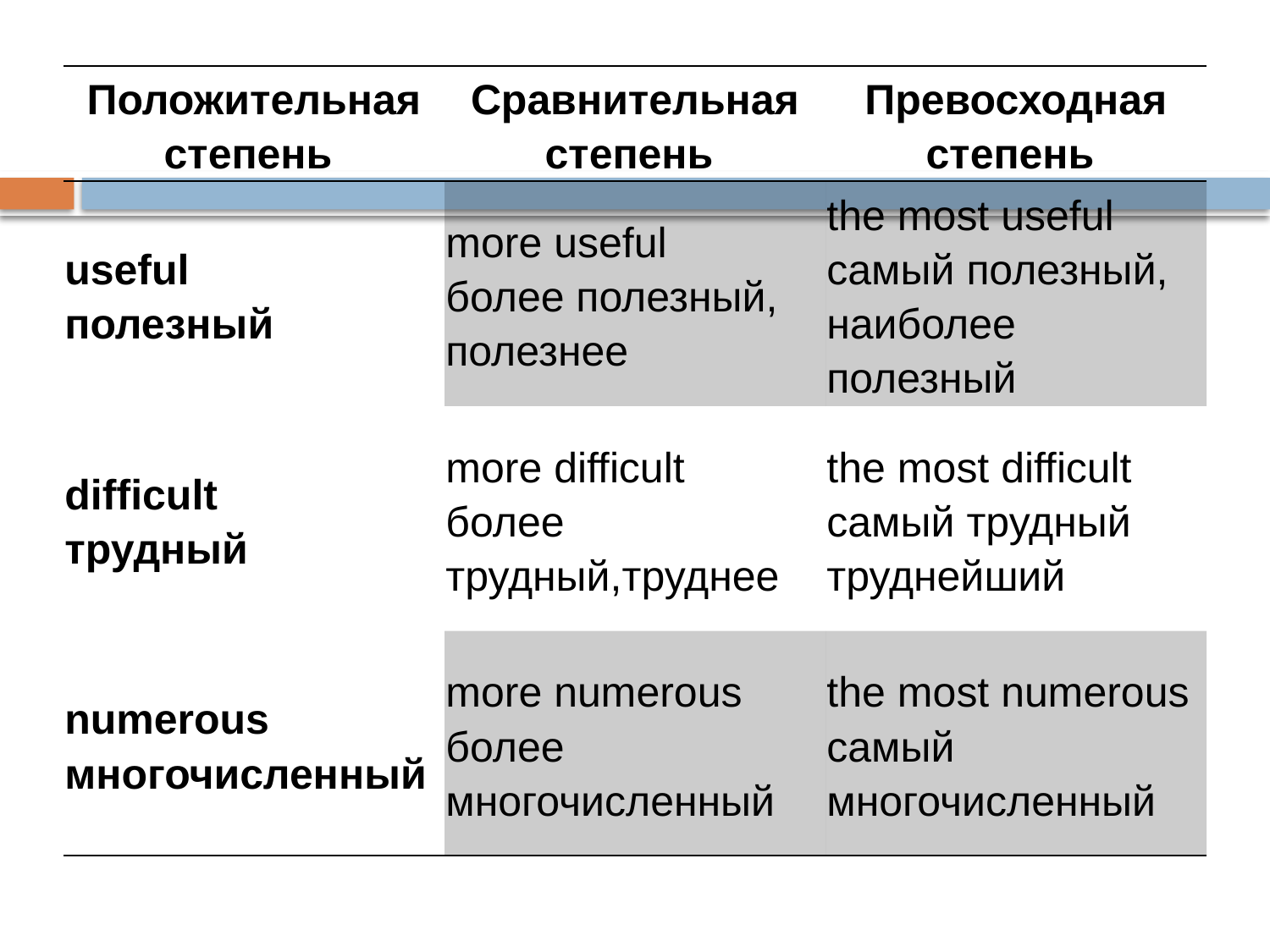

| Положительная степень | Сравнительная степень | Превосходная степень |
| --- | --- | --- |
| useful полезный | more useful более полезный, полезнее | the most useful самый полезный, наиболее полезный |
| difficult трудный | more difficult более трудный,труднее | the most difficult самый трудный труднейший |
| numerous многочисленный | more numerous более многочисленный | the most numerous самый многочисленный |